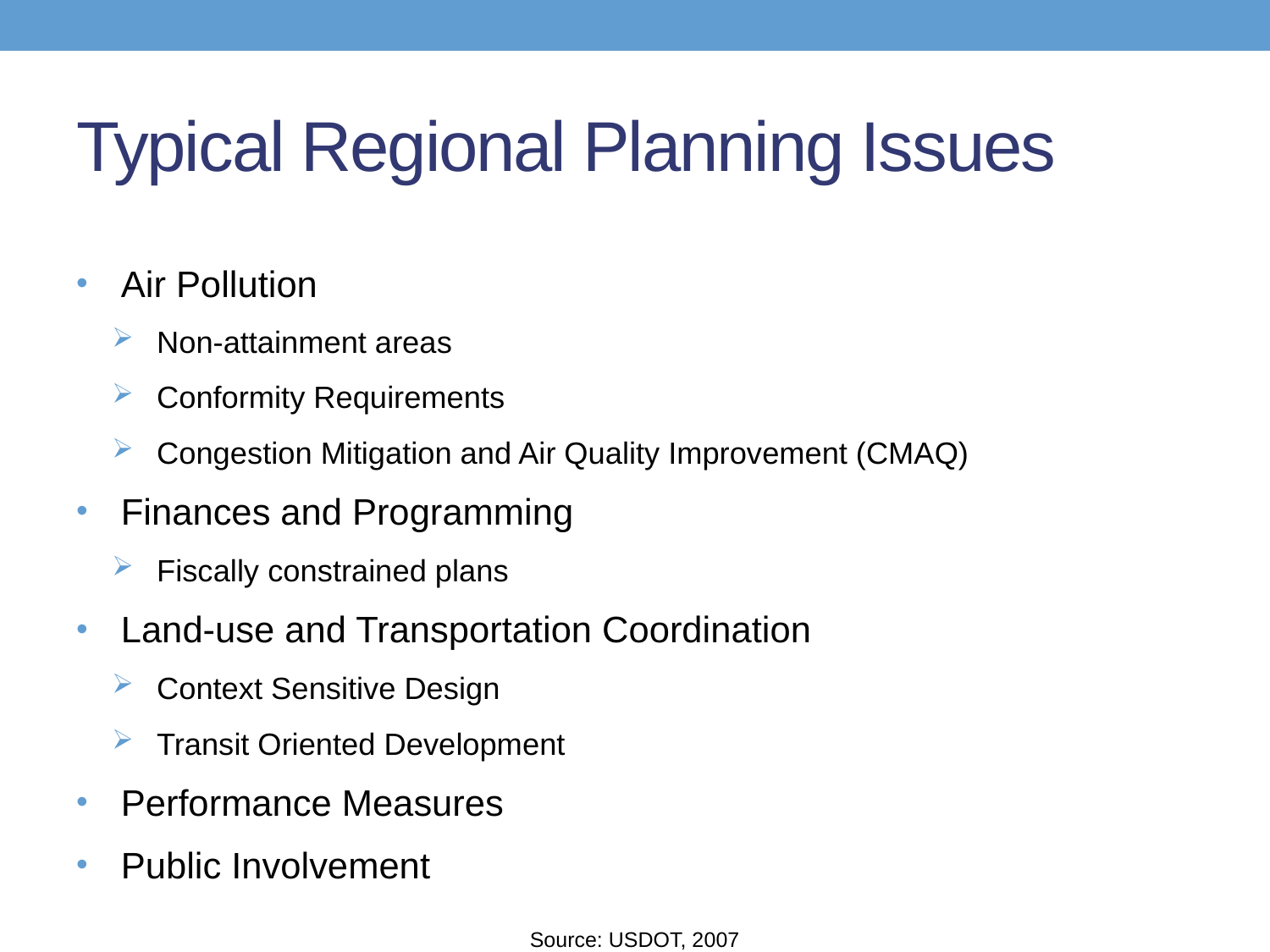

# Typical Regional Planning Issues
Air Pollution
Non-attainment areas
Conformity Requirements
Congestion Mitigation and Air Quality Improvement (CMAQ)
Finances and Programming
Fiscally constrained plans
Land-use and Transportation Coordination
Context Sensitive Design
Transit Oriented Development
Performance Measures
Public Involvement

Source: USDOT, 2007